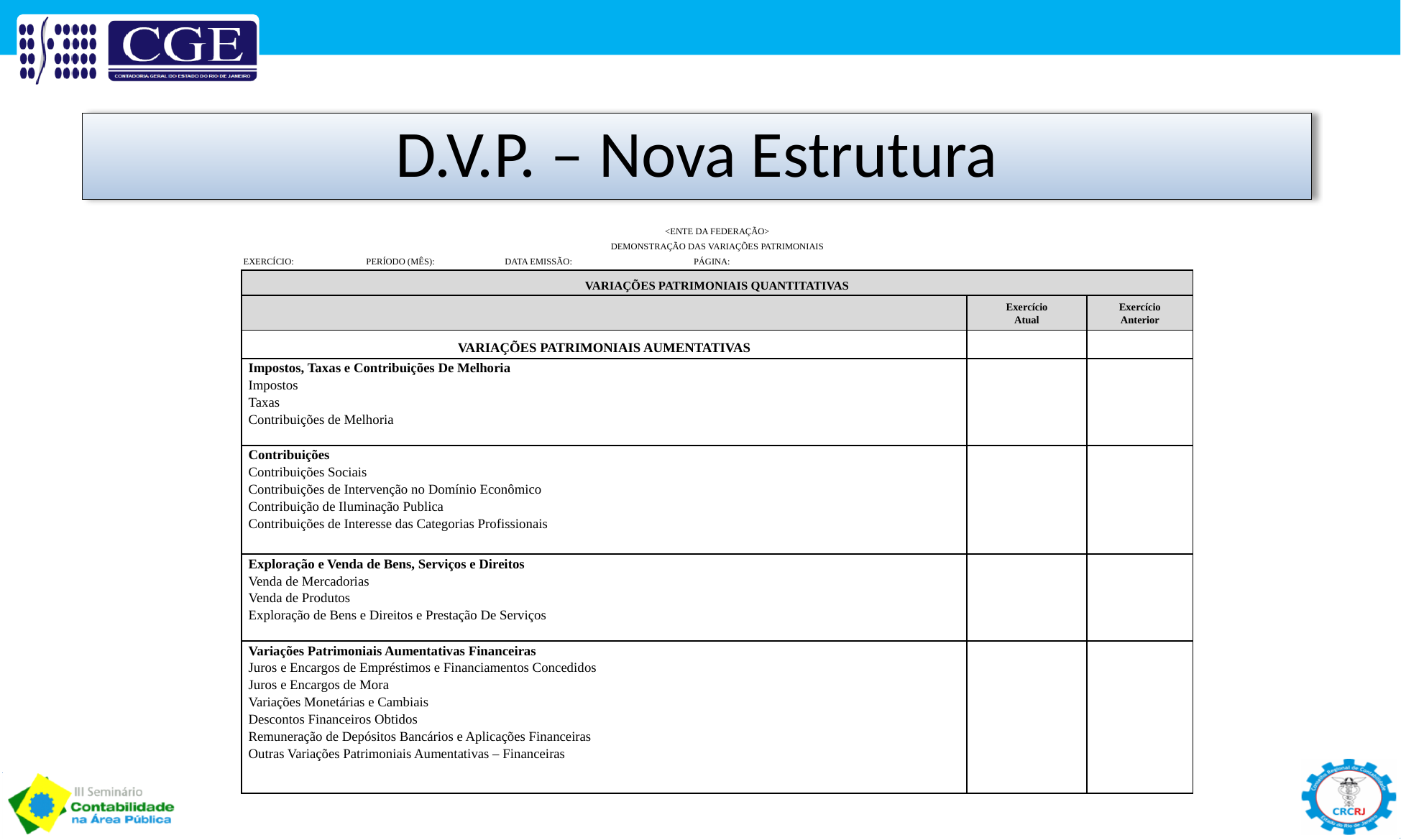

D.V.P. – Nova Estrutura
| <ENTE DA FEDERAÇÃO> |  |  |
| --- | --- | --- |
| DEMONSTRAÇÃO DAS VARIAÇÕES PATRIMONIAIS |  |  |
| EXERCÍCIO: PERÍODO (MÊS): DATA EMISSÃO: PÁGINA: |  |  |
| VARIAÇÕES PATRIMONIAIS QUANTITATIVAS |  |  |
|  | Exercício Atual | Exercício Anterior |
| VARIAÇÕES PATRIMONIAIS AUMENTATIVAS |  |  |
| Impostos, Taxas e Contribuições De Melhoria Impostos Taxas Contribuições de Melhoria |  |  |
| Contribuições Contribuições Sociais Contribuições de Intervenção no Domínio Econômico Contribuição de Iluminação Publica Contribuições de Interesse das Categorias Profissionais |  |  |
| Exploração e Venda de Bens, Serviços e Direitos Venda de Mercadorias Venda de Produtos Exploração de Bens e Direitos e Prestação De Serviços |  |  |
| Variações Patrimoniais Aumentativas Financeiras Juros e Encargos de Empréstimos e Financiamentos Concedidos Juros e Encargos de Mora Variações Monetárias e Cambiais Descontos Financeiros Obtidos Remuneração de Depósitos Bancários e Aplicações Financeiras Outras Variações Patrimoniais Aumentativas – Financeiras |  |  |